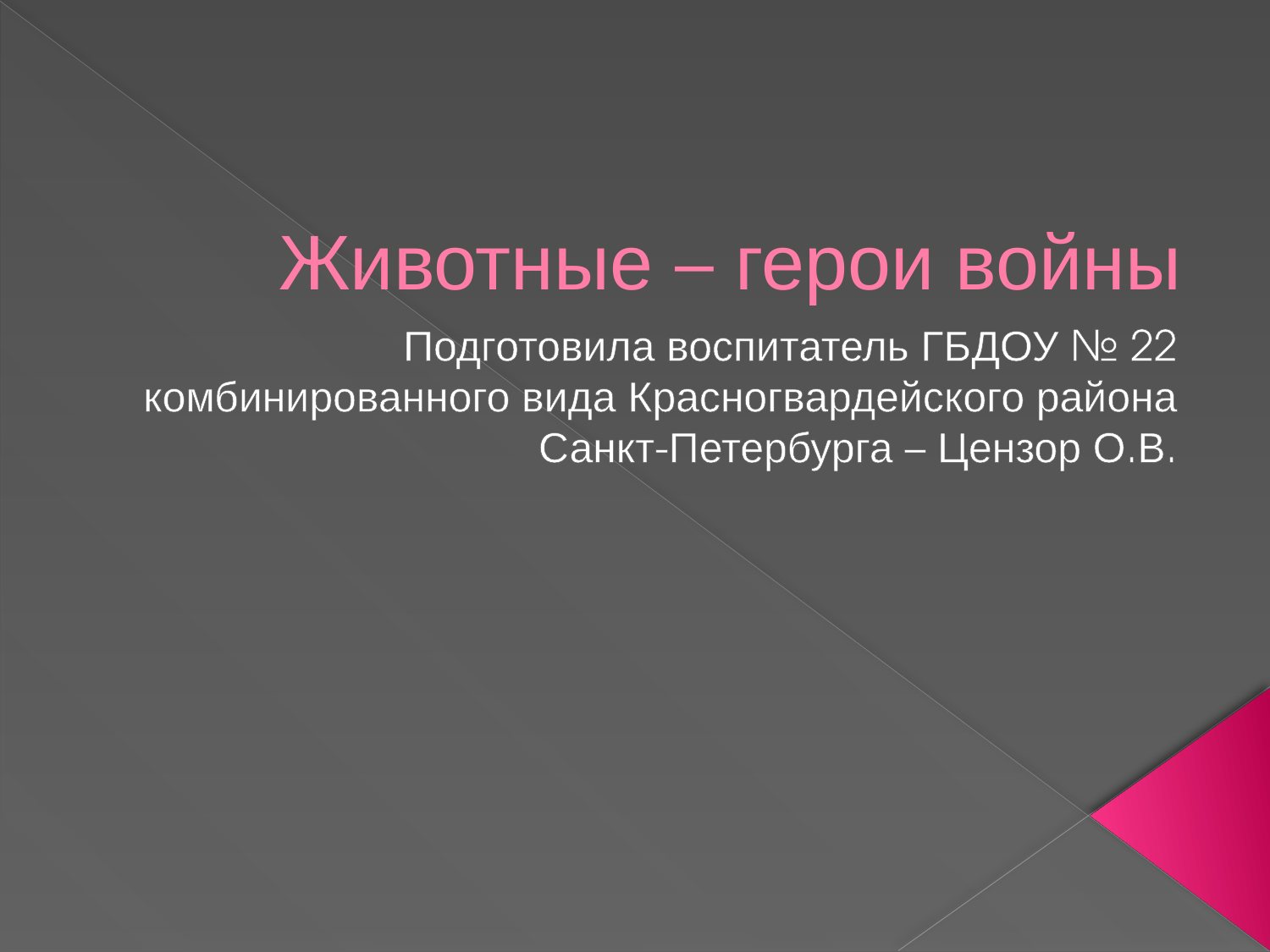

# Животные – герои войны
Подготовила воспитатель ГБДОУ № 22 комбинированного вида Красногвардейского района Санкт-Петербурга – Цензор О.В.